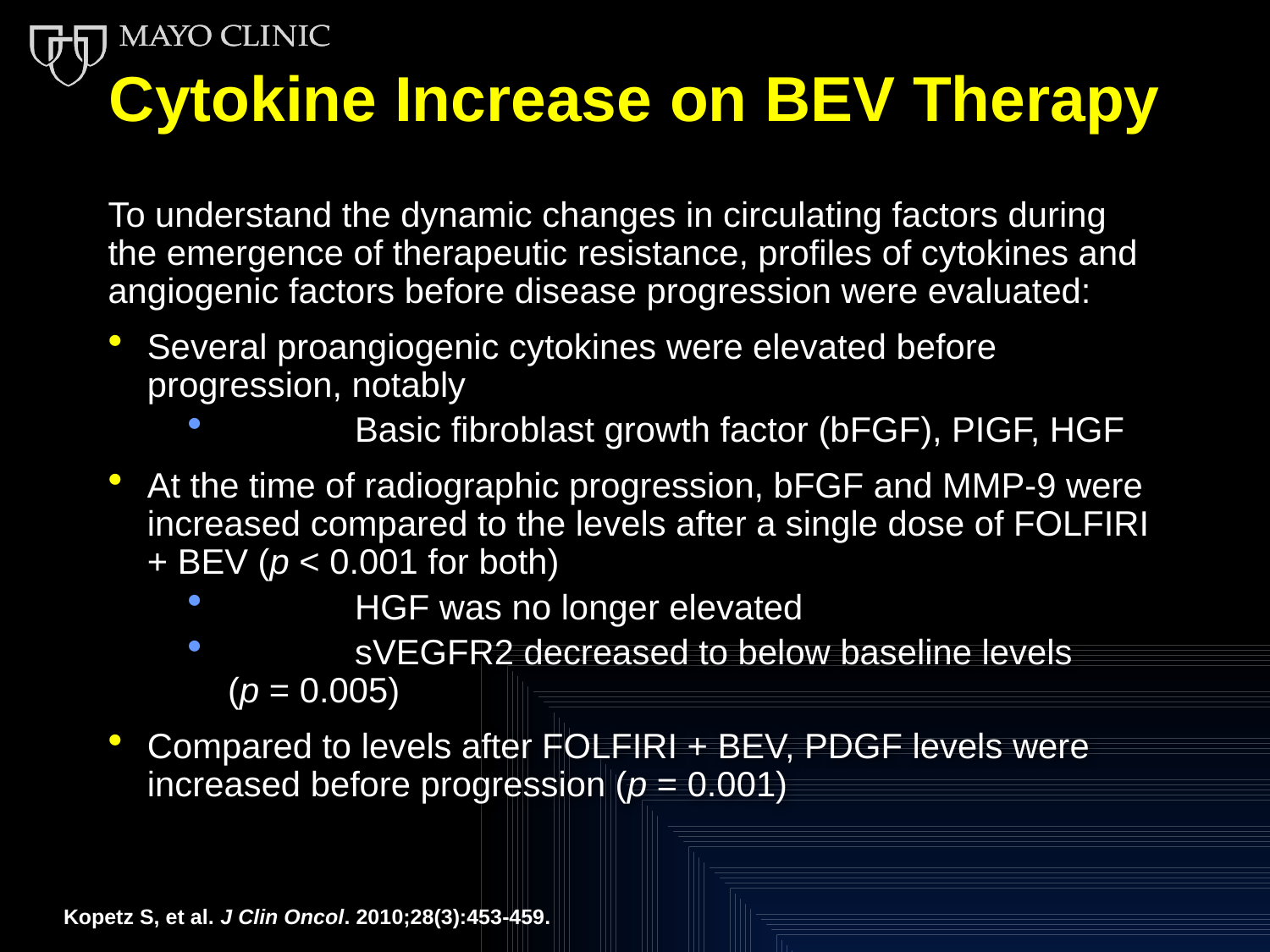

# Cytokine Increase on BEV Therapy
To understand the dynamic changes in circulating factors during the emergence of therapeutic resistance, profiles of cytokines and angiogenic factors before disease progression were evaluated:
Several proangiogenic cytokines were elevated before progression, notably
	Basic fibroblast growth factor (bFGF), PIGF, HGF
At the time of radiographic progression, bFGF and MMP-9 were increased compared to the levels after a single dose of FOLFIRI + BEV (p < 0.001 for both)
	HGF was no longer elevated
	sVEGFR2 decreased to below baseline levels
(p = 0.005)
Compared to levels after FOLFIRI + BEV, PDGF levels were increased before progression (p = 0.001)
Kopetz S, et al. J Clin Oncol. 2010;28(3):453-459.